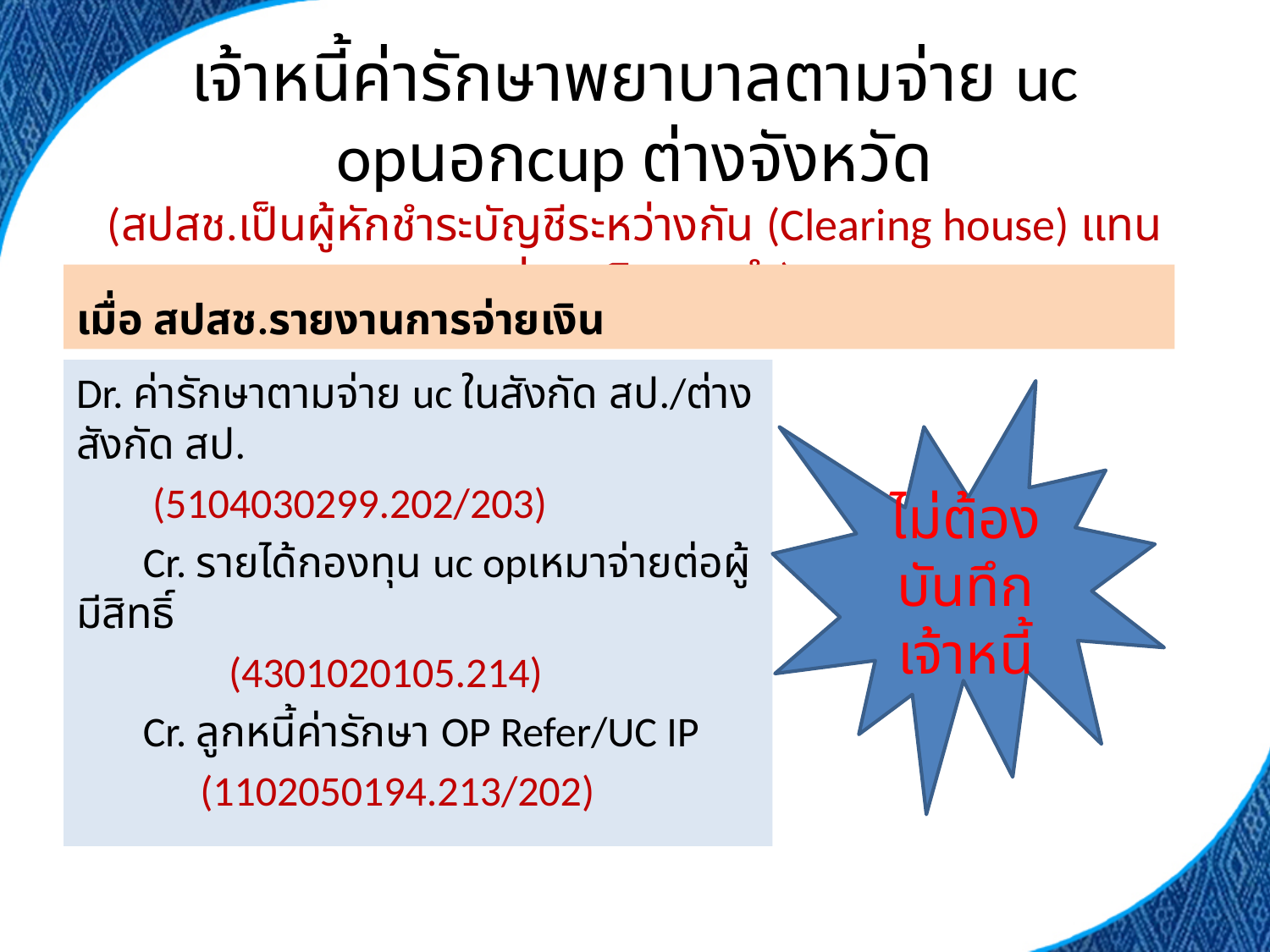

# เจ้าหนี้ค่ารักษาพยาบาลตามจ่าย uc opนอกcup ต่างจังหวัด (สปสช.เป็นผู้หักชำระบัญชีระหว่างกัน (Clearing house) แทนหน่วยบริการระจำ)
เมื่อ สปสช.รายงานการจ่ายเงิน
Dr. ค่ารักษาตามจ่าย uc ในสังกัด สป./ต่างสังกัด สป.
        (5104030299.202/203)
       Cr. รายได้กองทุน uc opเหมาจ่ายต่อผู้มีสิทธิ์
                (4301020105.214)
       Cr. ลูกหนี้ค่ารักษา OP Refer/UC IP
             (1102050194.213/202)
ไม่ต้องบันทึกเจ้าหนี้